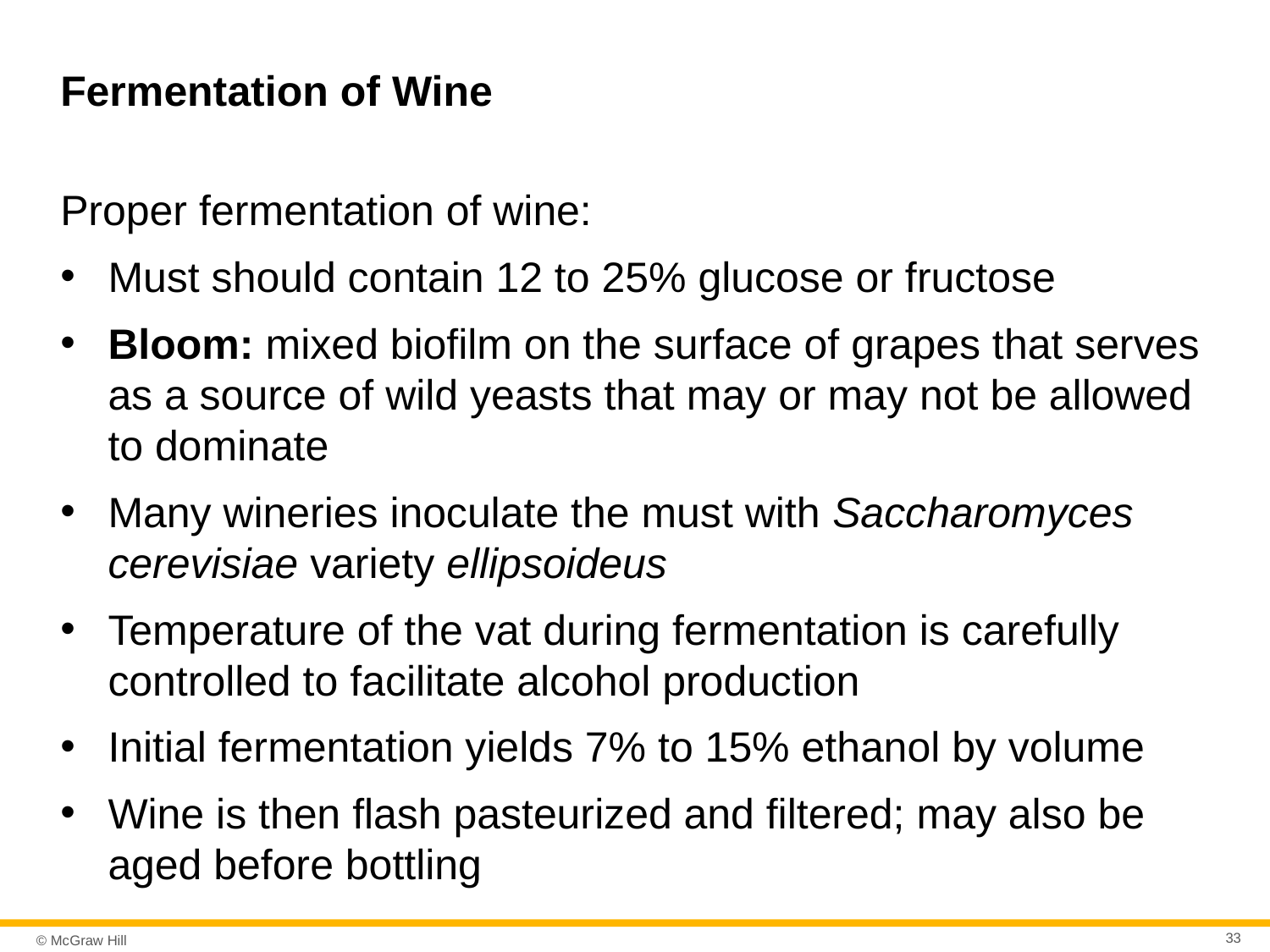

# Fermentation of Wine
Proper fermentation of wine:
Must should contain 12 to 25% glucose or fructose
Bloom: mixed biofilm on the surface of grapes that serves as a source of wild yeasts that may or may not be allowed to dominate
Many wineries inoculate the must with Saccharomyces cerevisiae variety ellipsoideus
Temperature of the vat during fermentation is carefully controlled to facilitate alcohol production
Initial fermentation yields 7% to 15% ethanol by volume
Wine is then flash pasteurized and filtered; may also be aged before bottling